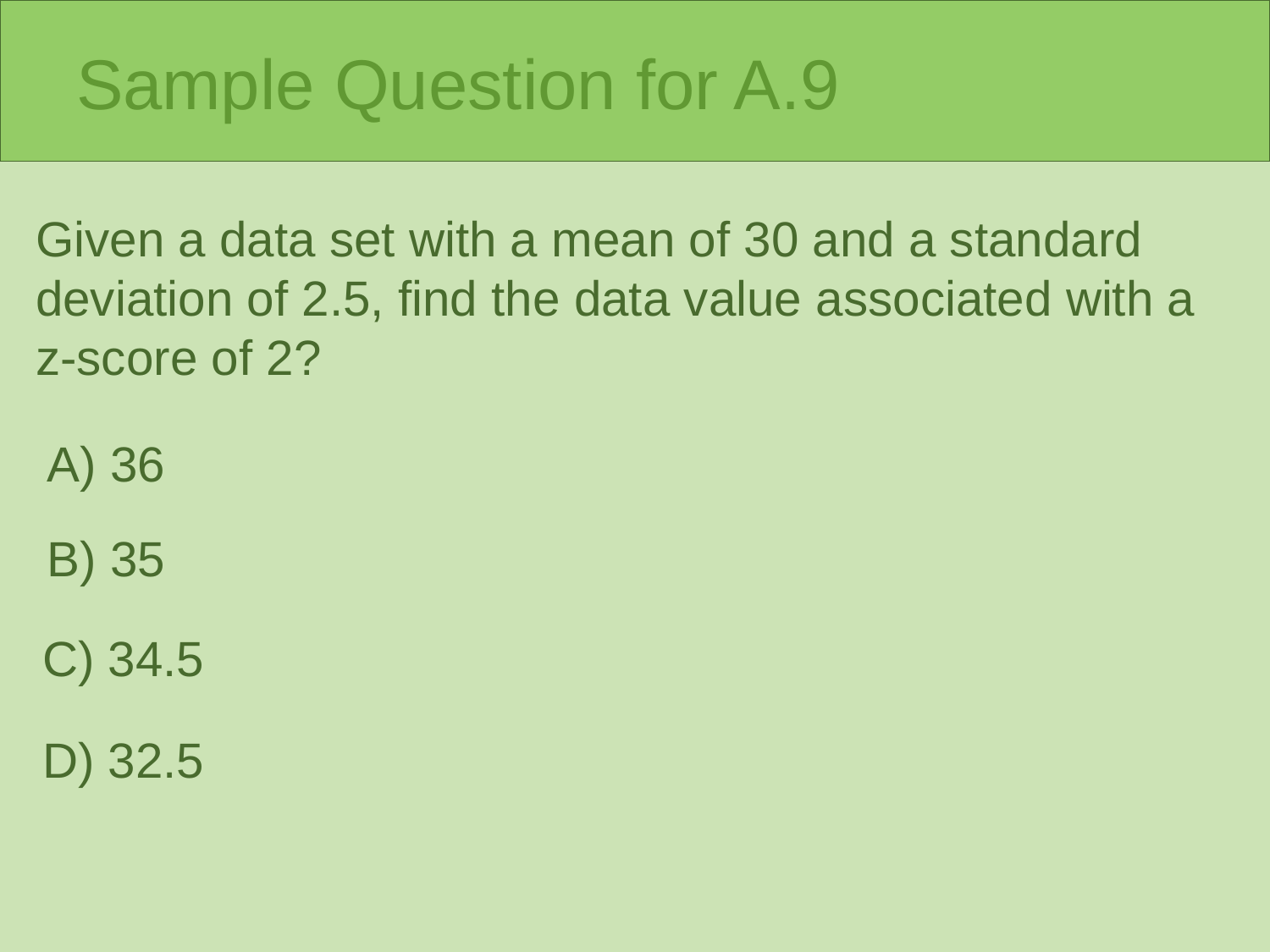

# Sample Question for A.9
Given a data set with a mean of 30 and a standard deviation of 2.5, find the data value associated with a  z-score of 2?
A) 36
B) 35
C) 34.5
D) 32.5